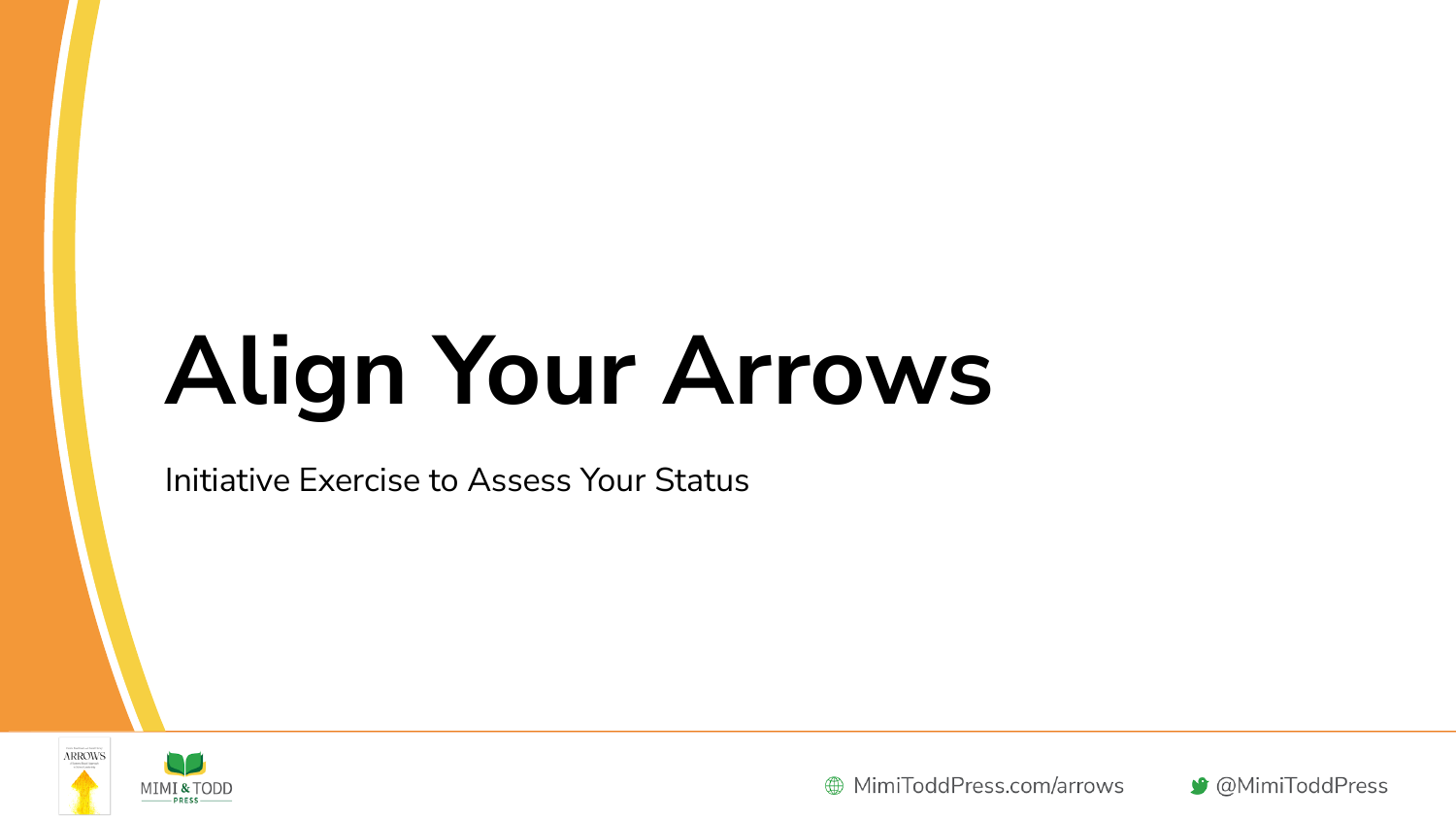

# Align Your Arrows
Initiative Exercise to Assess Your Status